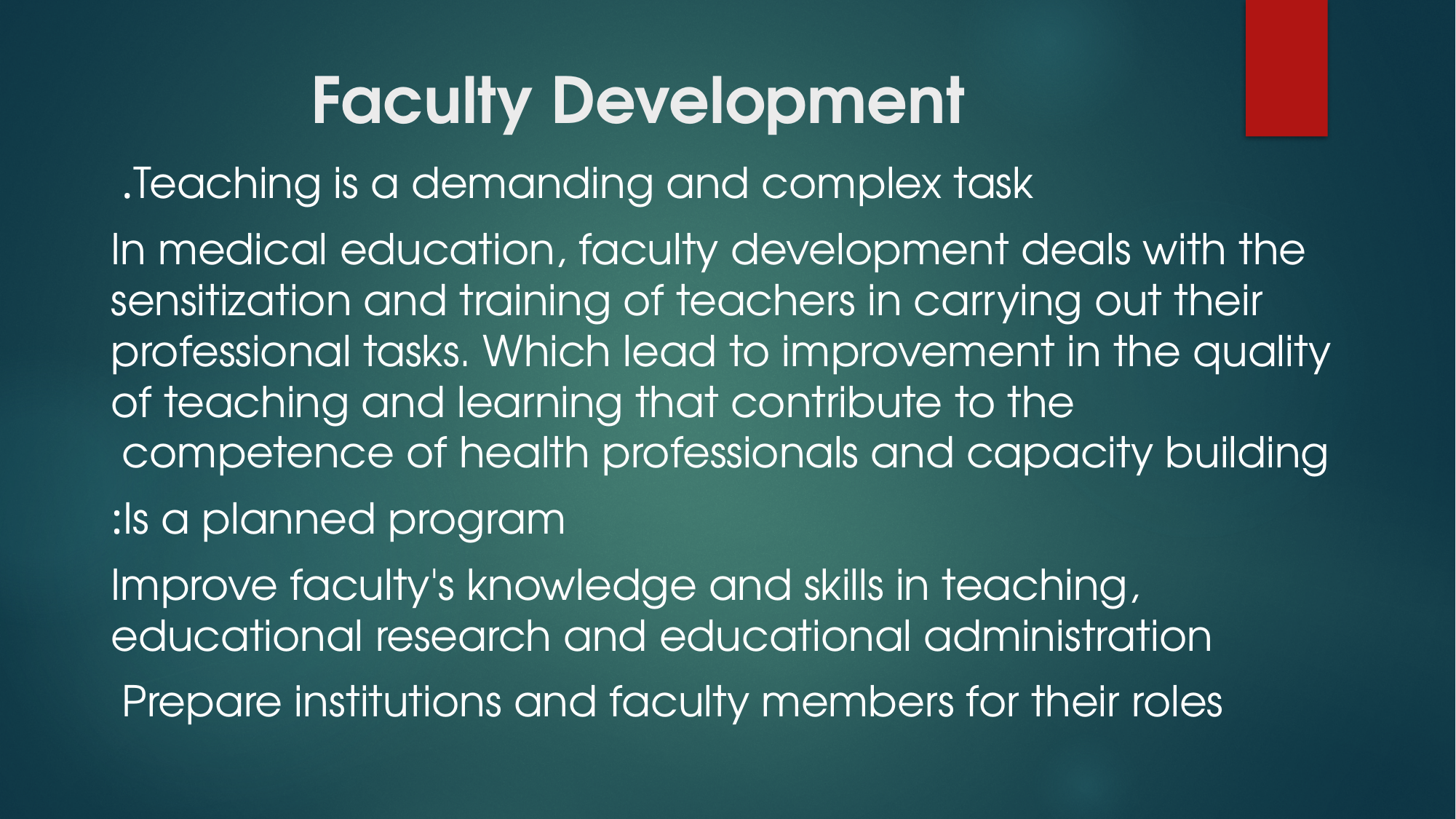

# Faculty Development
Teaching is a demanding and complex task.
In medical education, faculty development deals with the sensitization and training of teachers in carrying out their professional tasks. Which lead to improvement in the quality of teaching and learning that contribute to the competence of health professionals and capacity building
Is a planned program:
Improve faculty's knowledge and skills in teaching, educational research and educational administration
Prepare institutions and faculty members for their roles